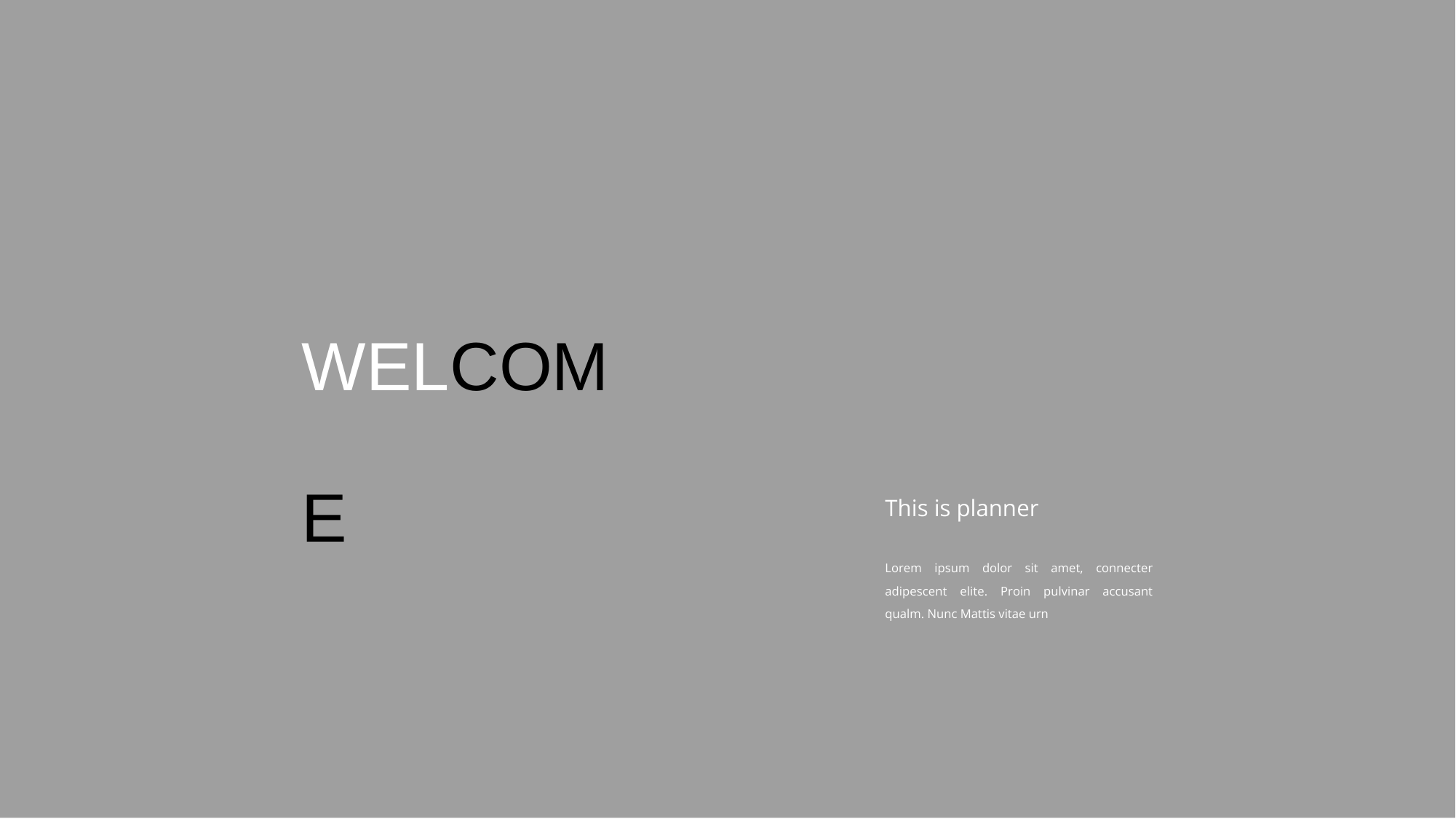

WELCOME
This is planner
Lorem ipsum dolor sit amet, connecter adipescent elite. Proin pulvinar accusant qualm. Nunc Mattis vitae urn